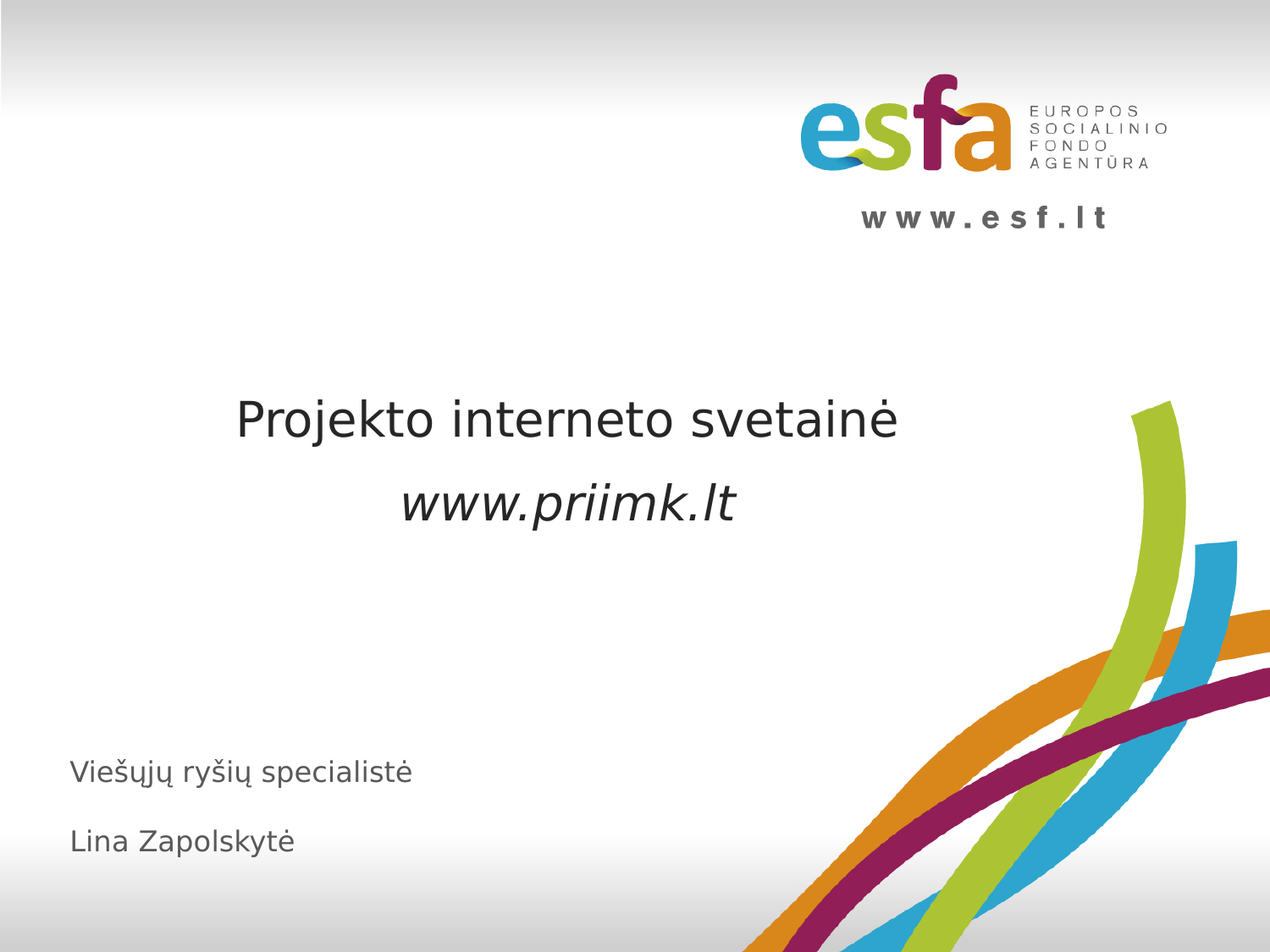

# Projekto interneto svetainė www.priimk.lt
Viešųjų ryšių specialistė
Lina Zapolskytė